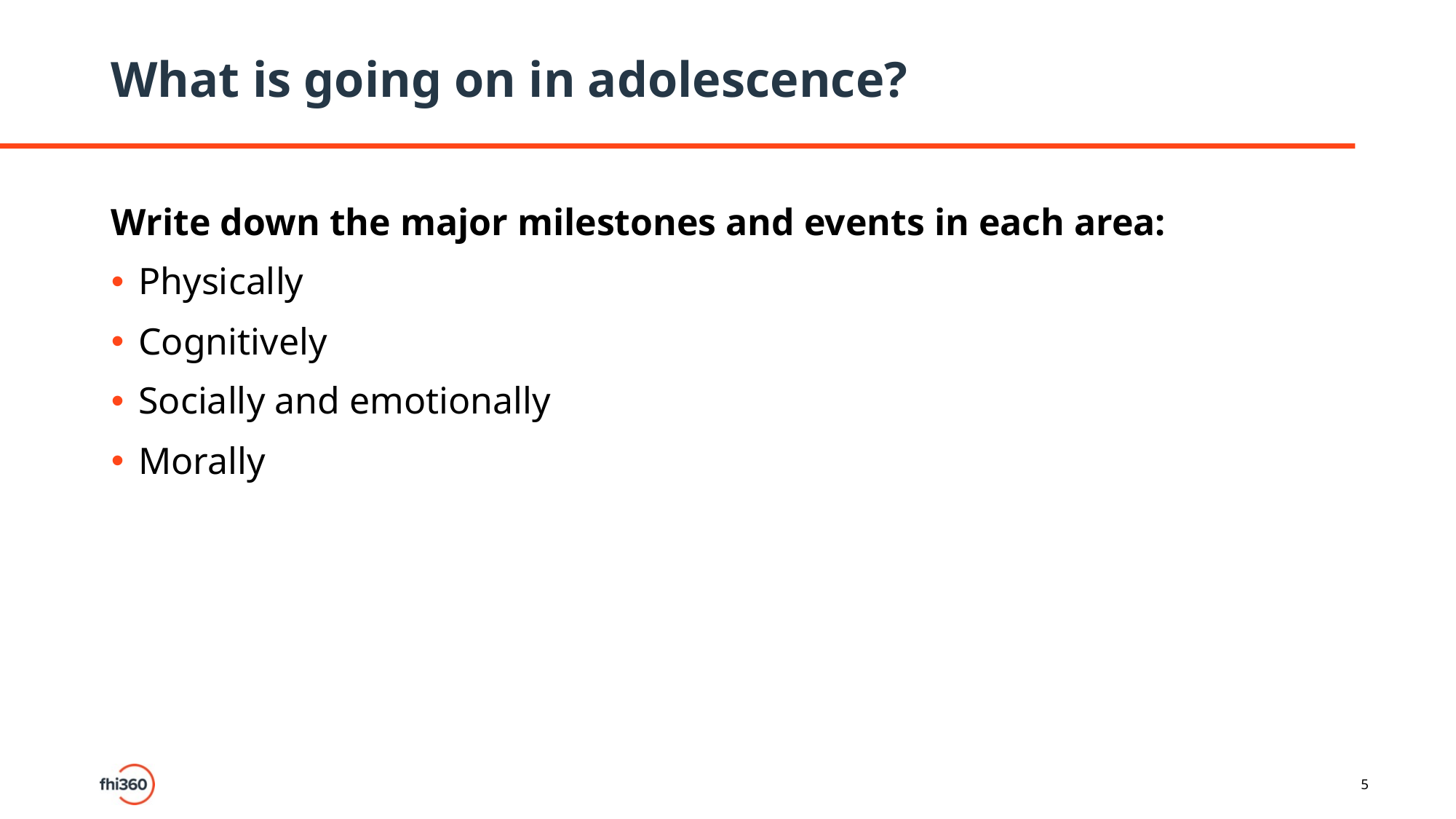

# What is going on in adolescence?
Write down the major milestones and events in each area:
Physically
Cognitively
Socially and emotionally
Morally